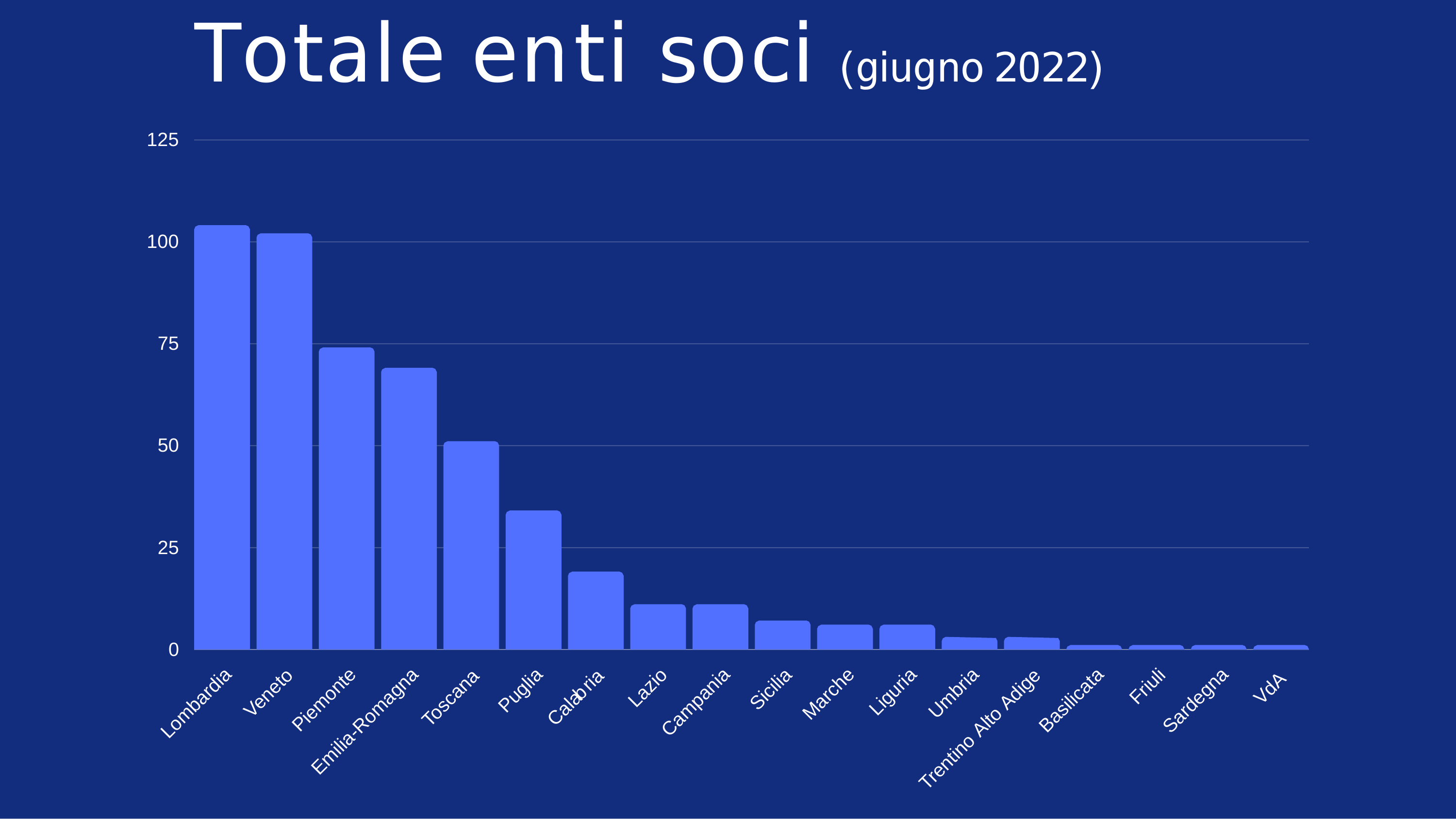

# Totale enti soci (giugno 2022)
125

100
75
50
25
0
ria
Friuli
Lazio
VdA
Sicilia
b
Puglia
Liguria
Veneto
Umbria
Marche
Toscana
Piemonte
Basilicata
Sardegna
Campania
Lombardia
Cala
Emilia-Romagna
Trentino Alto Adige